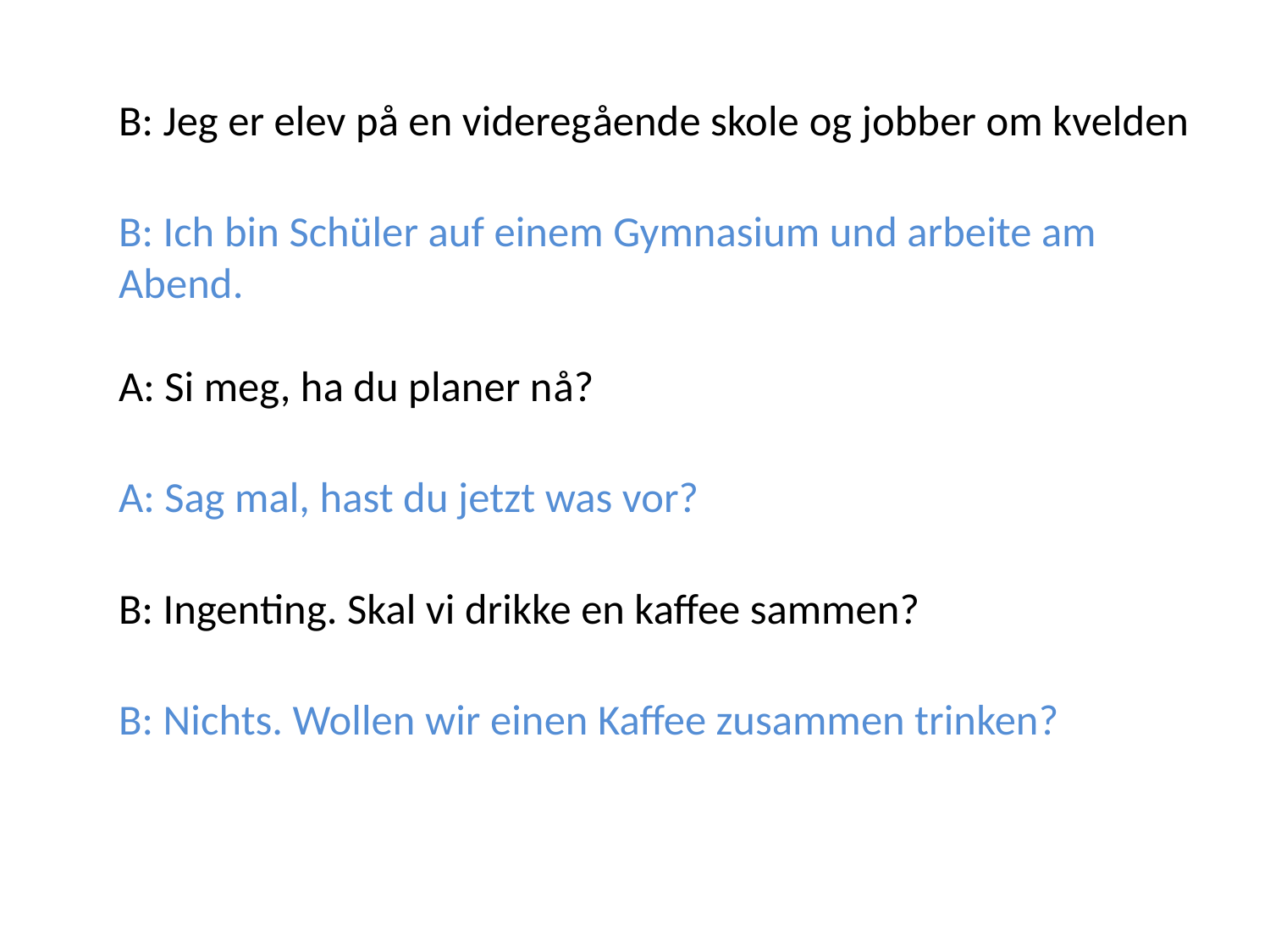

#
	B: Jeg er elev på en videregående skole og jobber om kvelden
B: Ich bin Schüler auf einem Gymnasium und arbeite am Abend.
A: Si meg, ha du planer nå?
A: Sag mal, hast du jetzt was vor?
B: Ingenting. Skal vi drikke en kaffee sammen?
B: Nichts. Wollen wir einen Kaffee zusammen trinken?